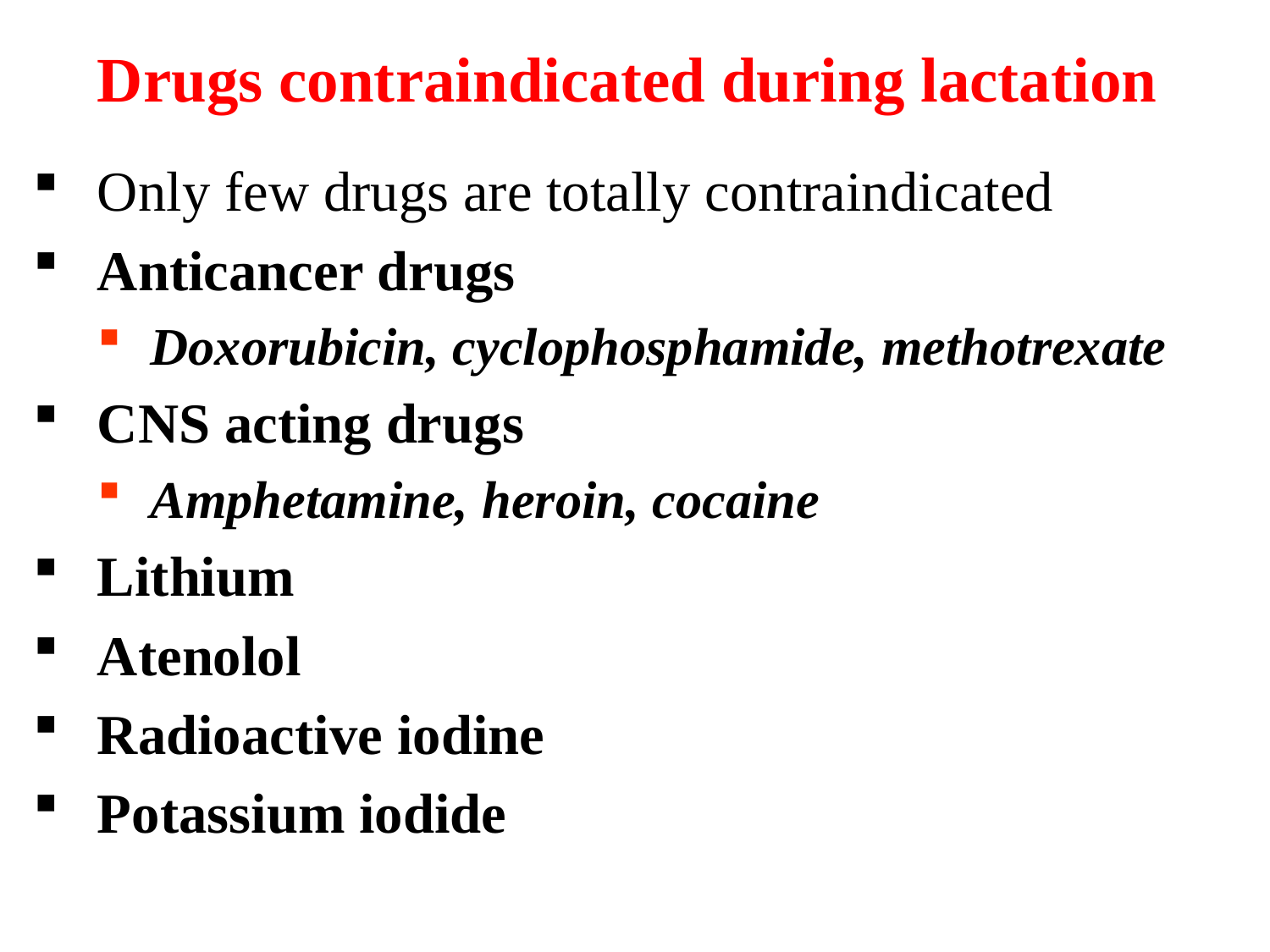

Drugs contraindicated during lactation

Only few drugs are totally contraindicated
Anticancer drugs
Doxorubicin, cyclophosphamide, methotrexate
CNS acting drugs
Amphetamine, heroin, cocaine
Lithium
Atenolol
Radioactive iodine
Potassium iodide